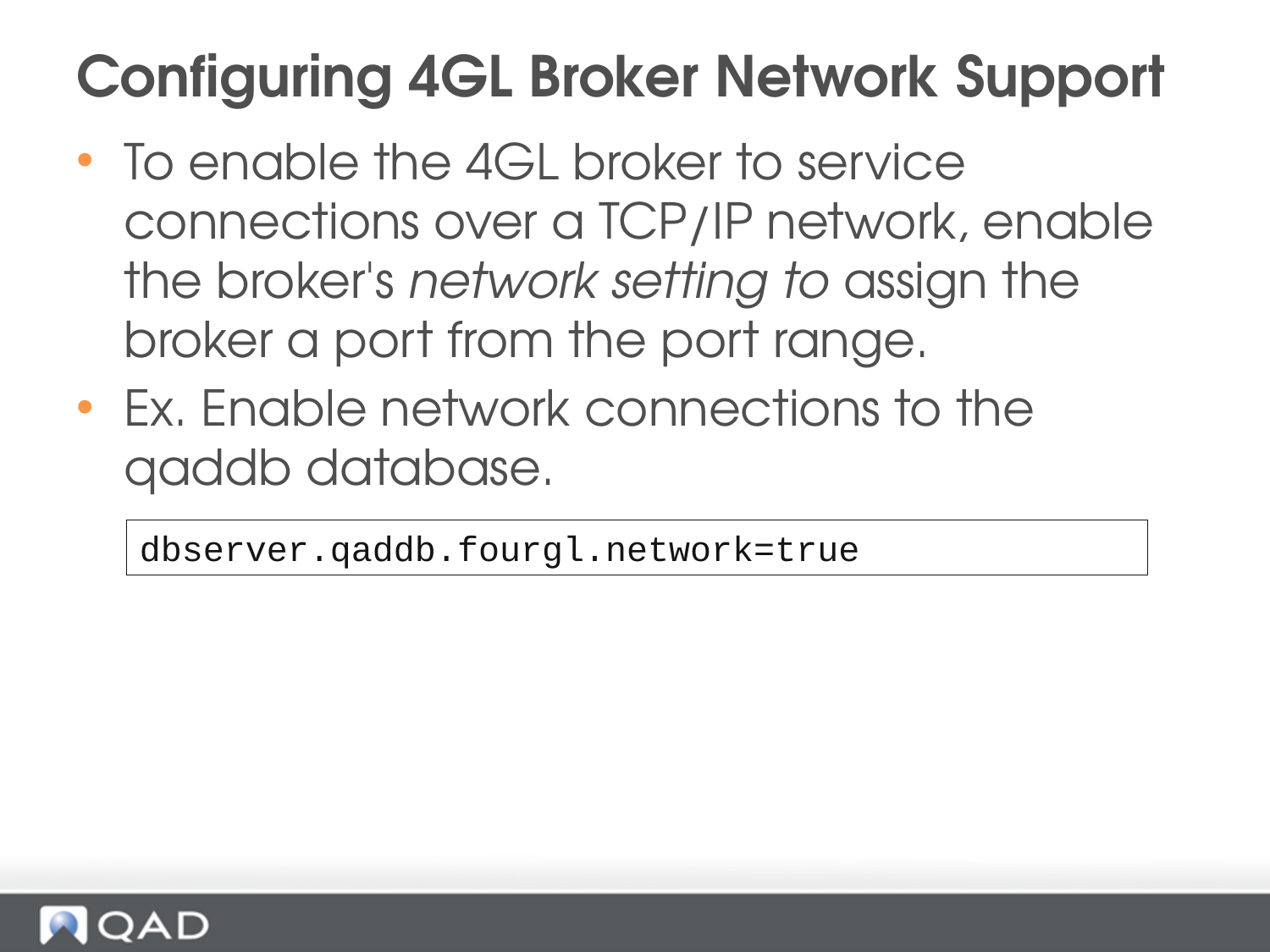

# Configuring 4GL Broker Network Support
To enable the 4GL broker to service connections over a TCP/IP network, enable the broker's network setting to assign the broker a port from the port range.
Ex. Enable network connections to the qaddb database.
dbserver.qaddb.fourgl.network=true